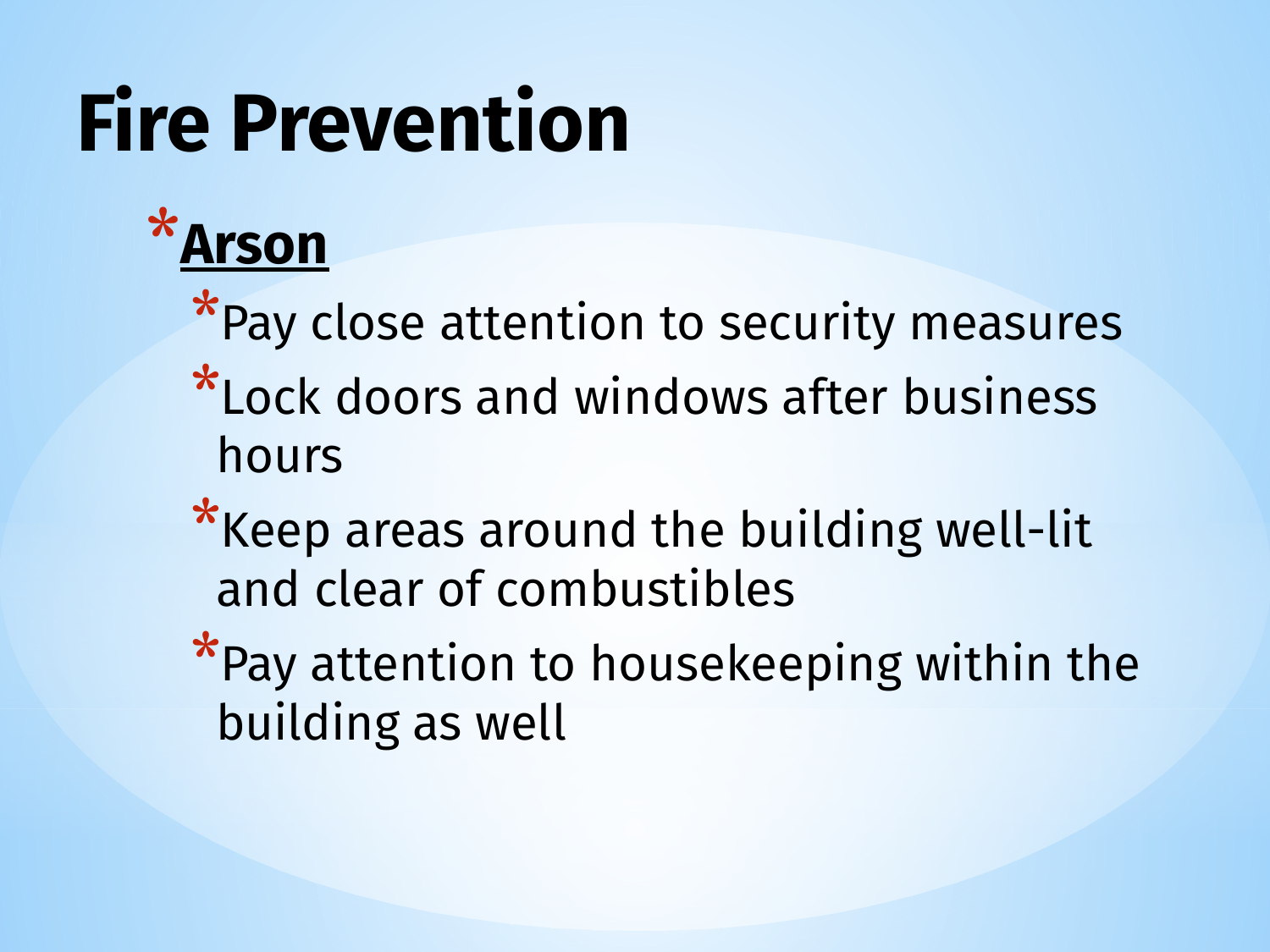

# Fire Prevention
Arson
Pay close attention to security measures
Lock doors and windows after business hours
Keep areas around the building well-lit and clear of combustibles
Pay attention to housekeeping within the building as well